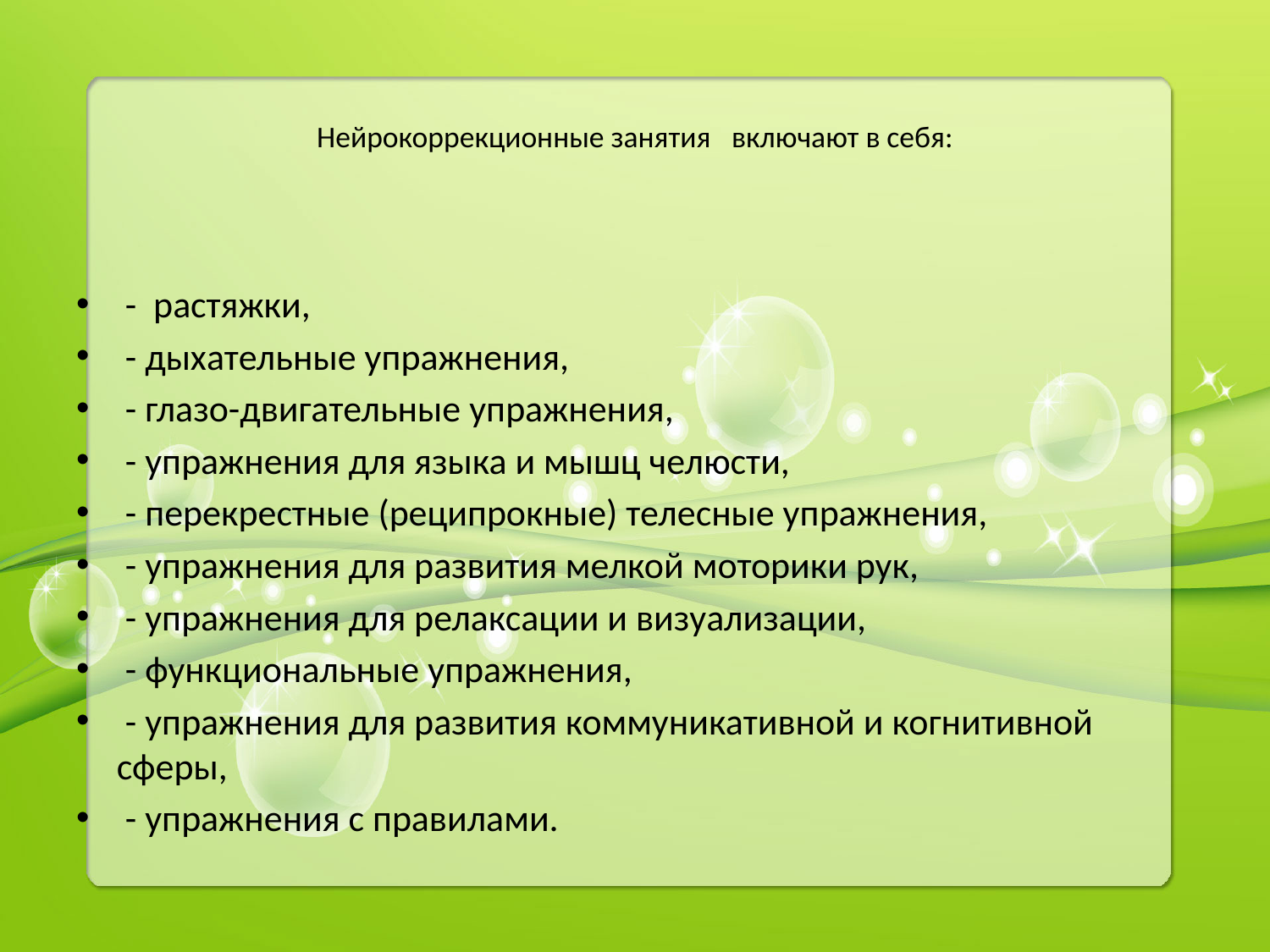

# Нейрокоррекционные занятия   включают в себя:

 -  растяжки,
 - дыхательные упражнения,
 - глазо-двигательные упражнения,
 - упражнения для языка и мышц челюсти,
 - перекрестные (реципрокные) телесные упражнения,
 - упражнения для развития мелкой моторики рук,
 - упражнения для релаксации и визуализации,
 - функциональные упражнения,
 - упражнения для развития коммуникативной и когнитивной сферы,
 - упражнения с правилами.